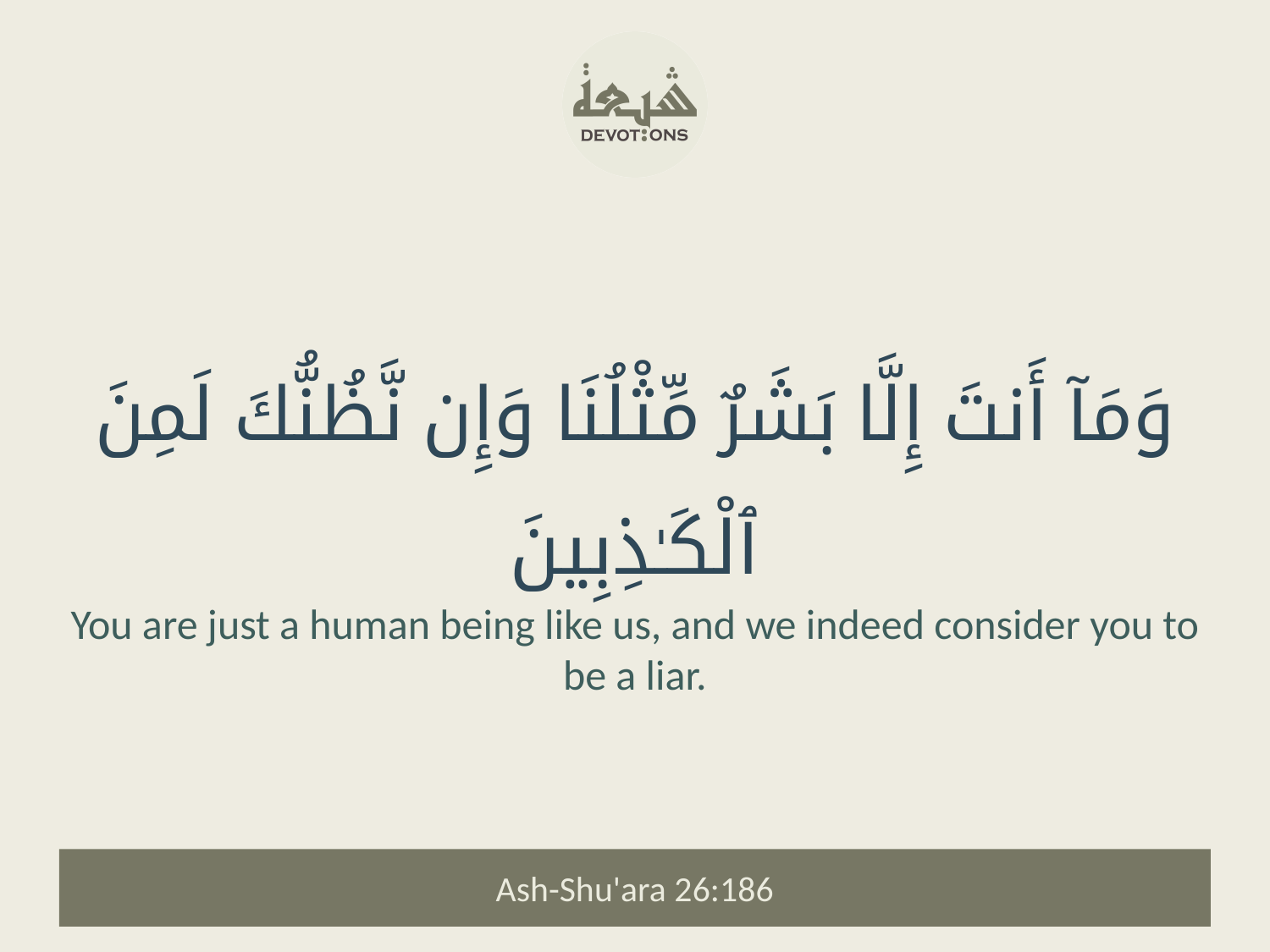

وَمَآ أَنتَ إِلَّا بَشَرٌ مِّثْلُنَا وَإِن نَّظُنُّكَ لَمِنَ ٱلْكَـٰذِبِينَ
You are just a human being like us, and we indeed consider you to be a liar.
Ash-Shu'ara 26:186